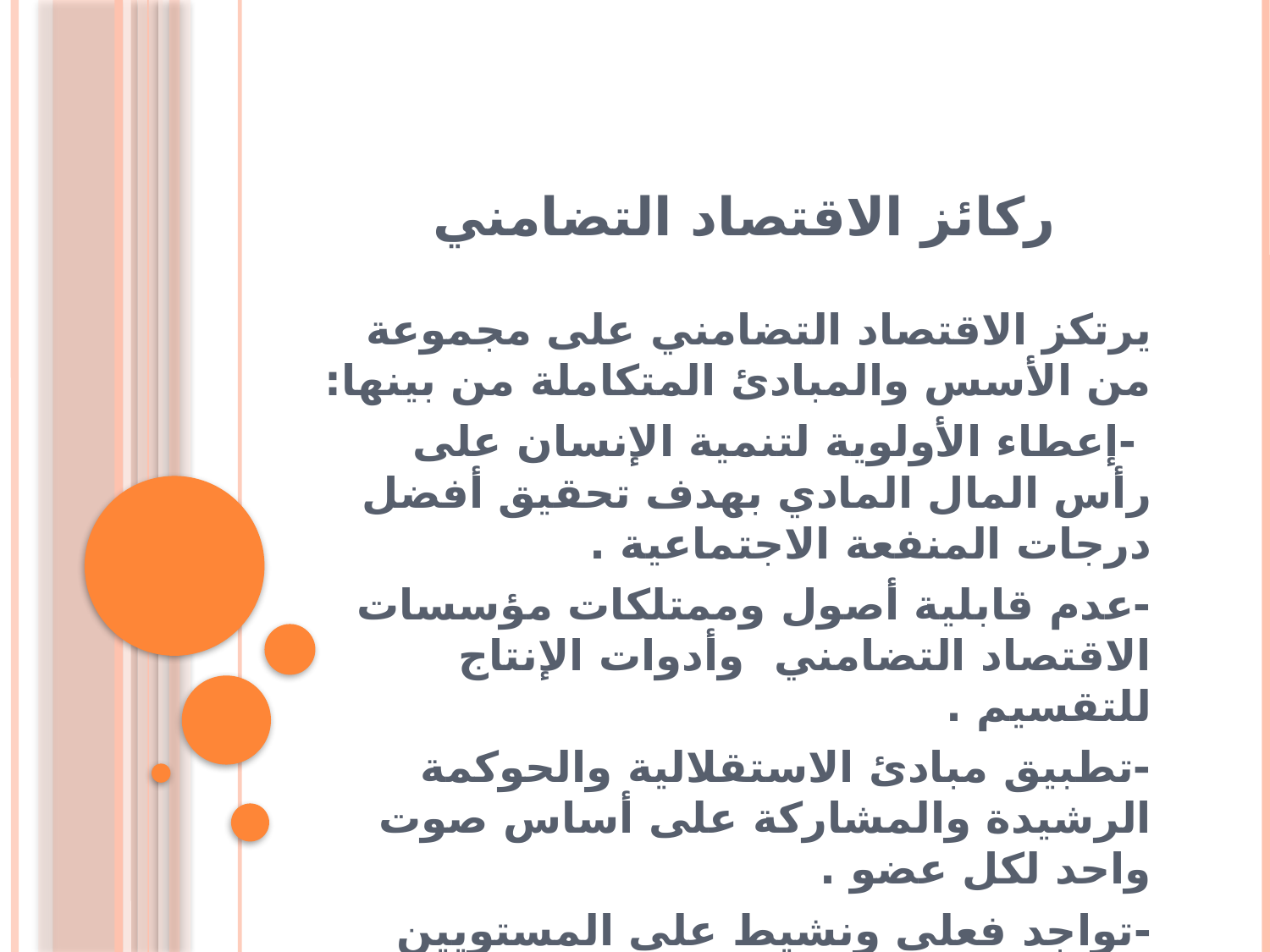

# ركائز الاقتصاد التضامني
يرتكز الاقتصاد التضامني على مجموعة من الأسس والمبادئ المتكاملة من بينها:
 -إعطاء الأولوية لتنمية الإنسان على رأس المال المادي بهدف تحقيق أفضل درجات المنفعة الاجتماعية .
-عدم قابلية أصول وممتلكات مؤسسات الاقتصاد التضامني  وأدوات الإنتاج للتقسيم .
-تطبيق مبادئ الاستقلالية والحوكمة الرشيدة والمشاركة على أساس صوت واحد لكل عضو .
-تواجد فعلي ونشيط على المستويين المحلي واالقطاعي.